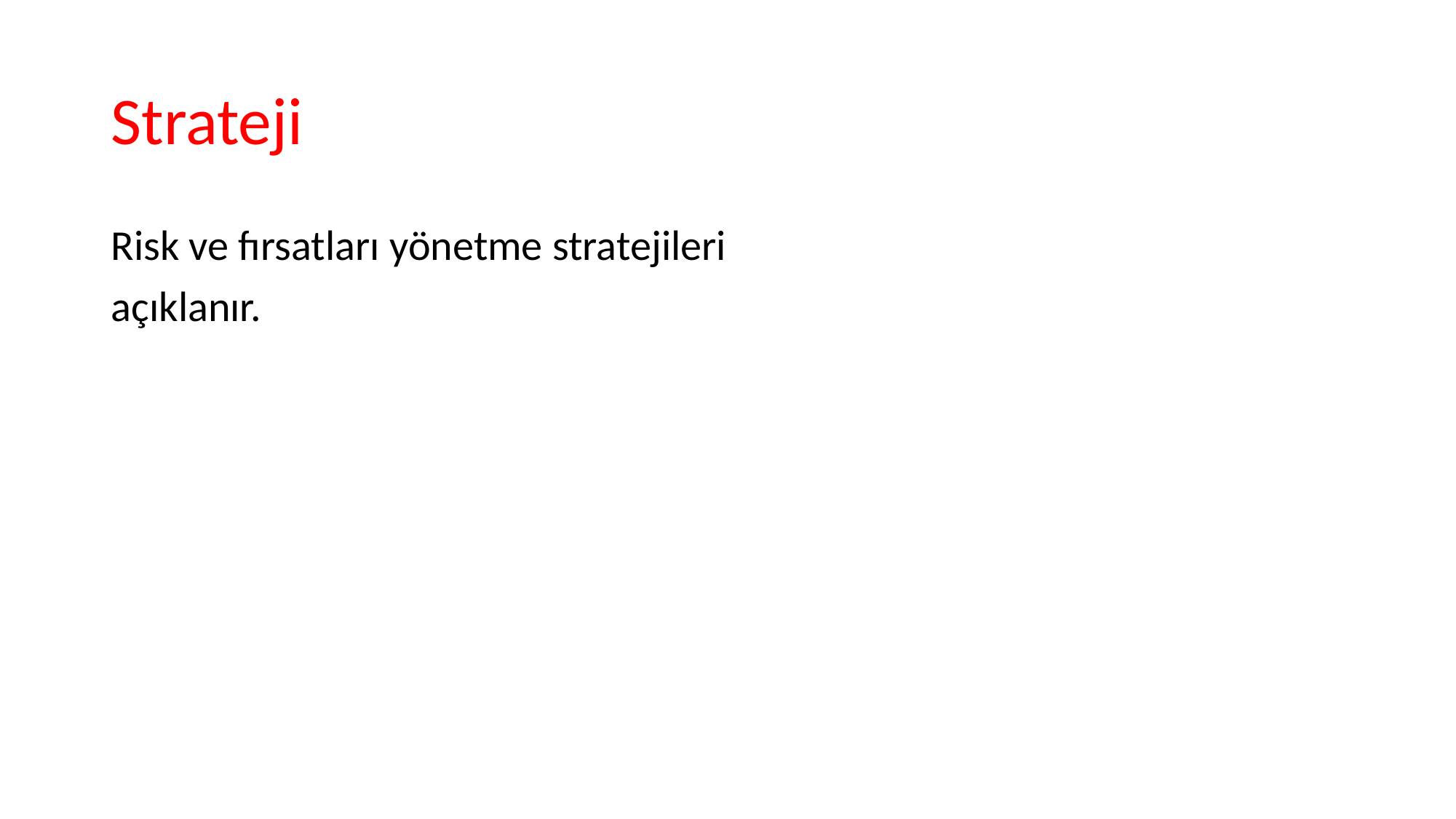

# Strateji
Risk ve fırsatları yönetme stratejileri
açıklanır.